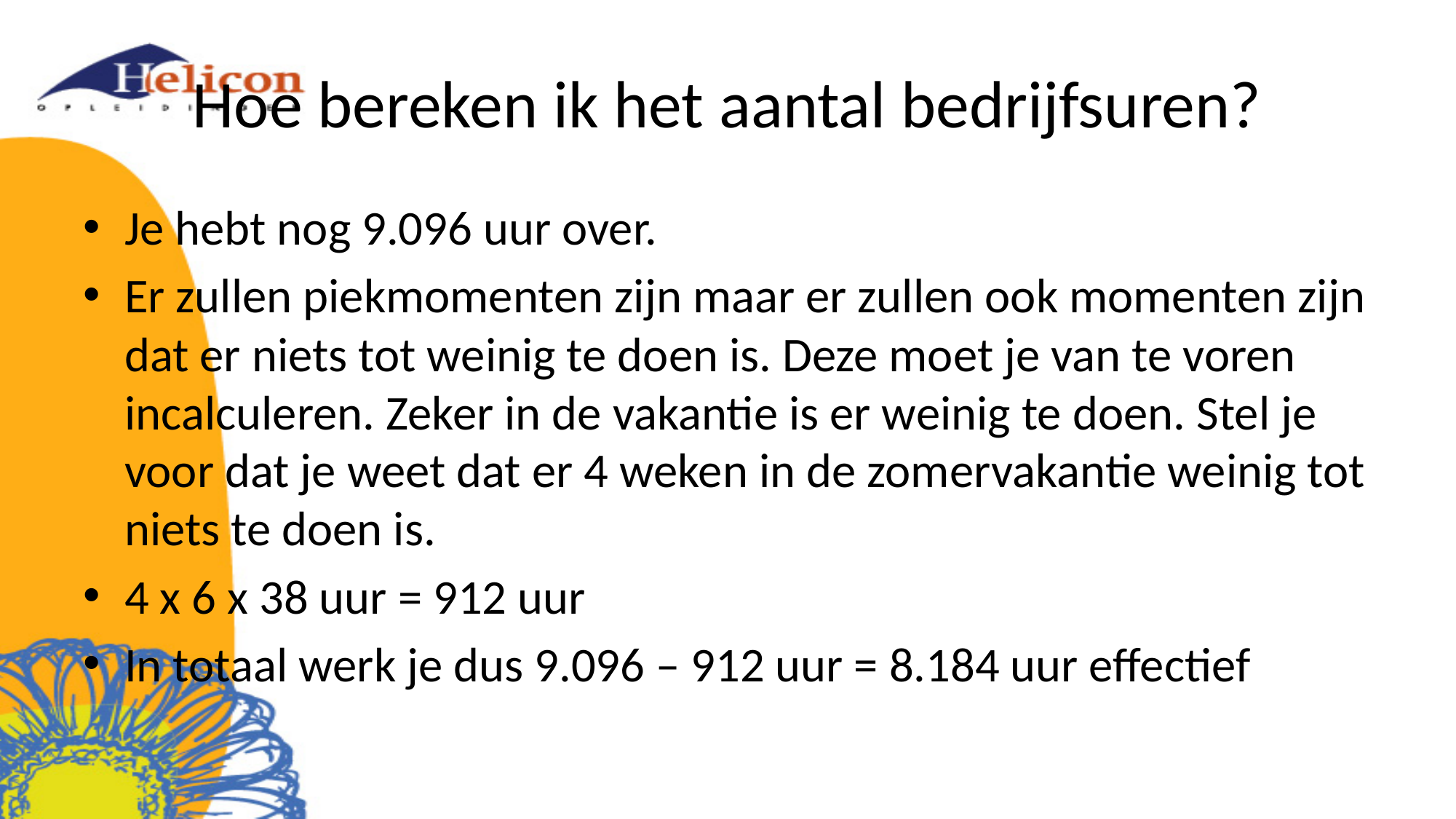

# Hoe bereken ik het aantal bedrijfsuren?
Je hebt nog 9.096 uur over.
Er zullen piekmomenten zijn maar er zullen ook momenten zijn dat er niets tot weinig te doen is. Deze moet je van te voren incalculeren. Zeker in de vakantie is er weinig te doen. Stel je voor dat je weet dat er 4 weken in de zomervakantie weinig tot niets te doen is.
4 x 6 x 38 uur = 912 uur
In totaal werk je dus 9.096 – 912 uur = 8.184 uur effectief